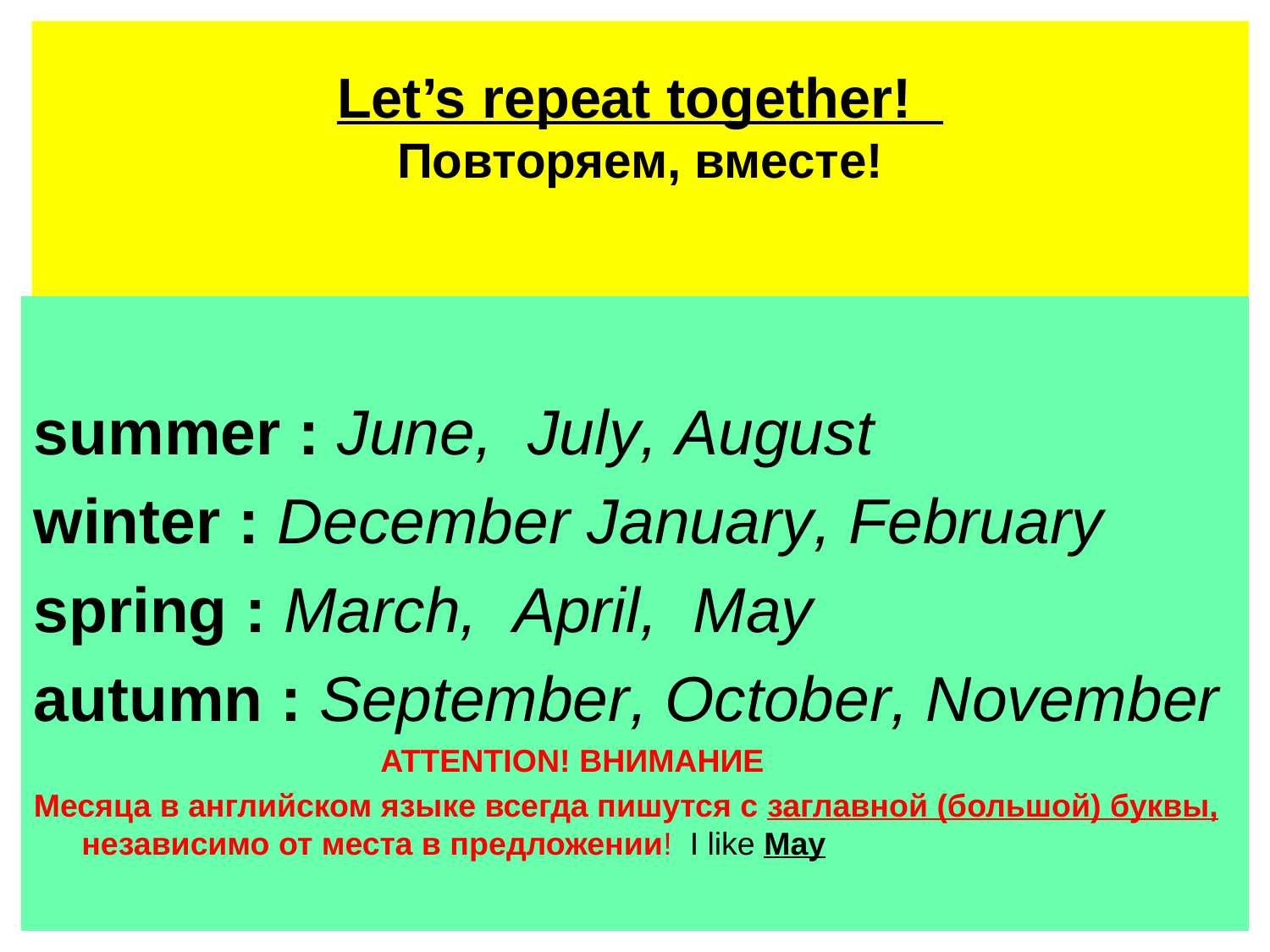

# Let’s repeat together! Повторяем, вместе!

summer : June,  July, August
winter : December January, February
spring : March,  April,  May
autumn : September, October, November
                                       ATTENTION! ВНИМАНИЕ
Месяца в английском языке всегда пишутся с заглавной (большой) буквы, независимо от места в предложении!  I like May